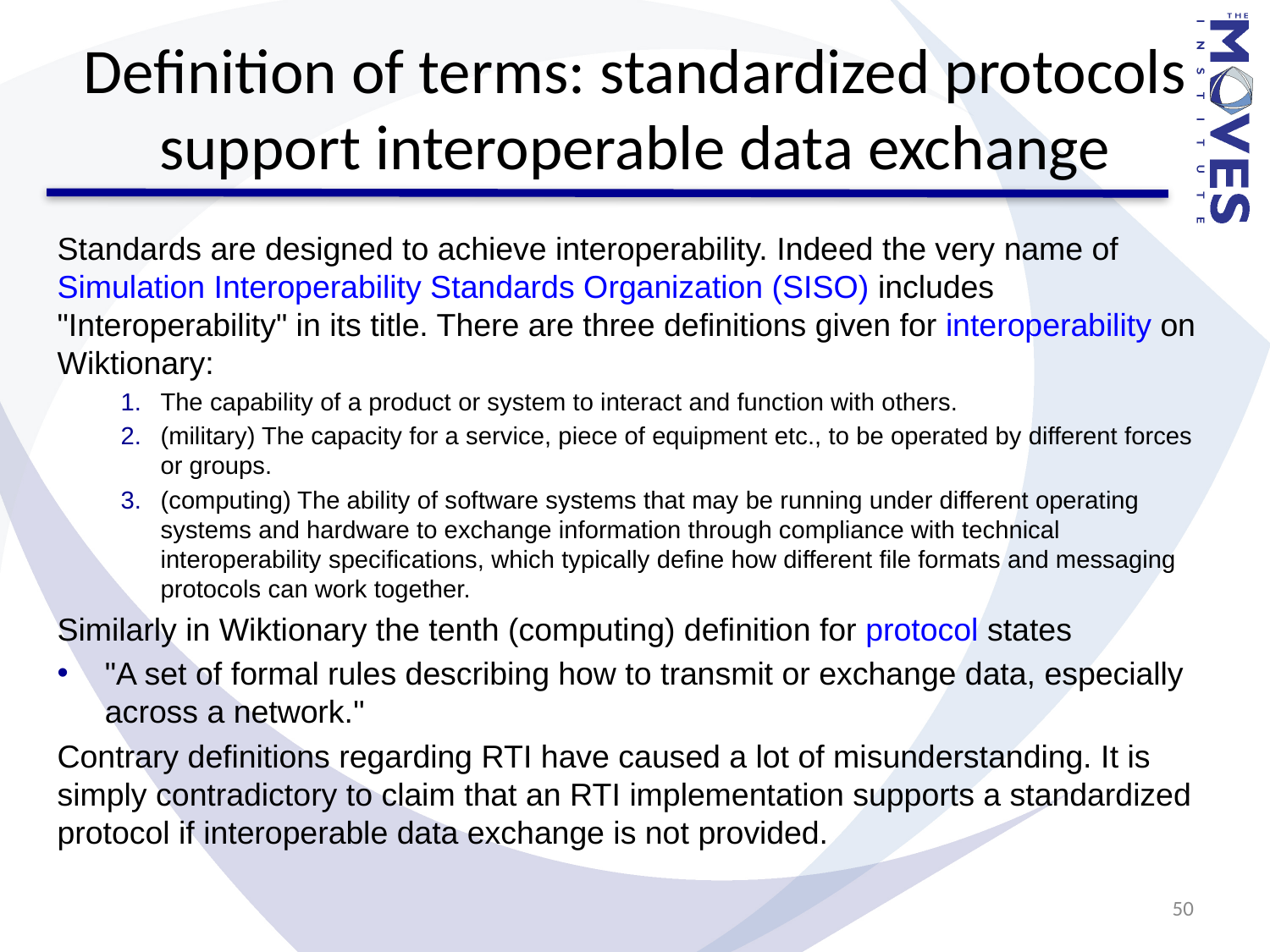

# Definition of terms: standardized protocols support interoperable data exchange
Standards are designed to achieve interoperability. Indeed the very name of Simulation Interoperability Standards Organization (SISO) includes "Interoperability" in its title. There are three definitions given for interoperability on Wiktionary:
The capability of a product or system to interact and function with others.
(military) The capacity for a service, piece of equipment etc., to be operated by different forces or groups.
(computing) The ability of software systems that may be running under different operating systems and hardware to exchange information through compliance with technical interoperability specifications, which typically define how different file formats and messaging protocols can work together.
Similarly in Wiktionary the tenth (computing) definition for protocol states
"A set of formal rules describing how to transmit or exchange data, especially across a network."
Contrary definitions regarding RTI have caused a lot of misunderstanding. It is simply contradictory to claim that an RTI implementation supports a standardized protocol if interoperable data exchange is not provided.
50